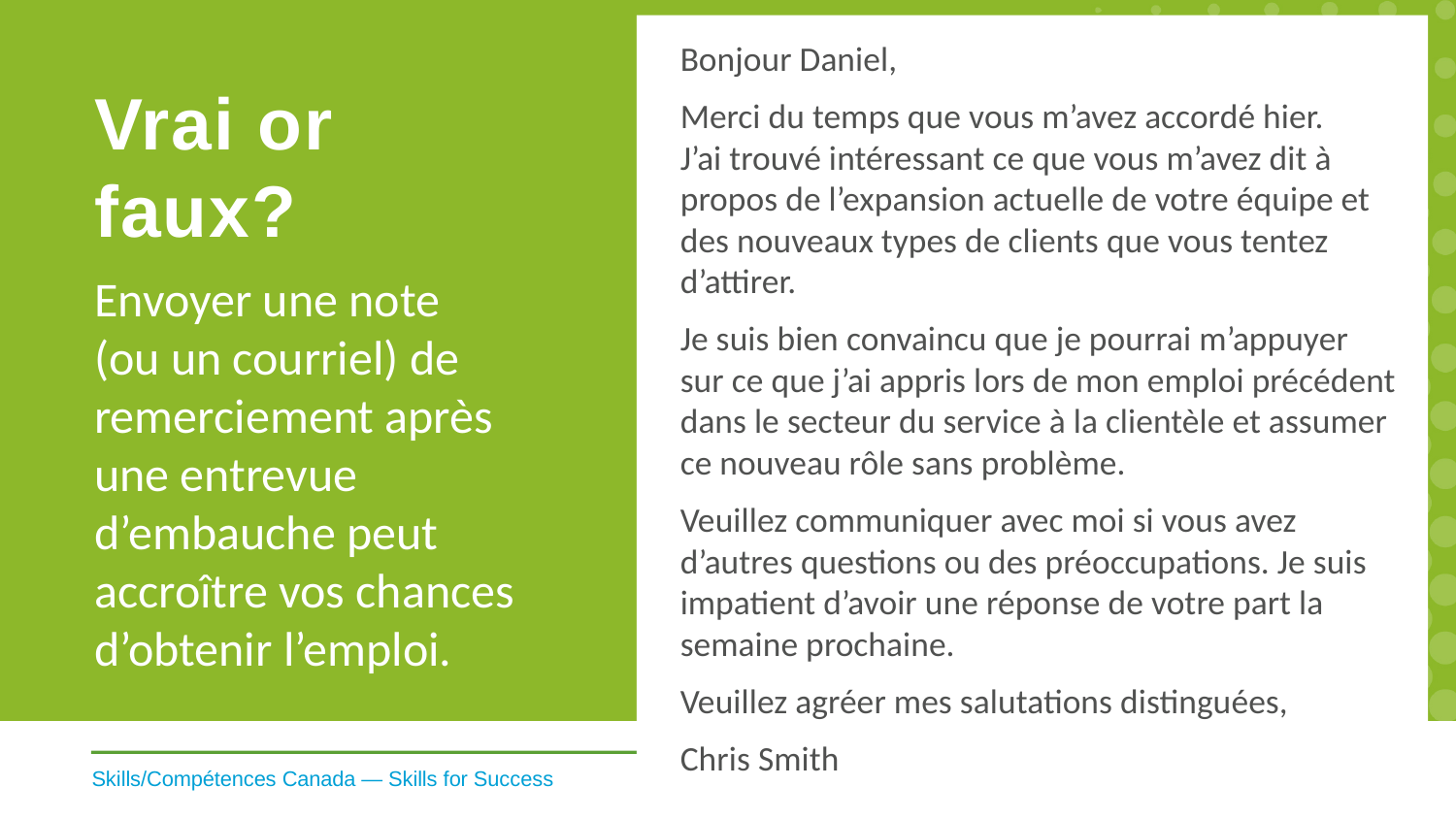

Bonjour Daniel,
Merci du temps que vous m’avez accordé hier.
J’ai trouvé intéressant ce que vous m’avez dit à propos de l’expansion actuelle de votre équipe et des nouveaux types de clients que vous tentez d’attirer.
Je suis bien convaincu que je pourrai m’appuyer sur ce que j’ai appris lors de mon emploi précédent dans le secteur du service à la clientèle et assumer ce nouveau rôle sans problème.
Veuillez communiquer avec moi si vous avez d’autres questions ou des préoccupations. Je suis impatient d’avoir une réponse de votre part la semaine prochaine.
Veuillez agréer mes salutations distinguées,
Chris Smith
Vrai or faux?
Envoyer une note
(ou un courriel) de remerciement après une entrevue d’embauche peut accroître vos chances d’obtenir l’emploi.